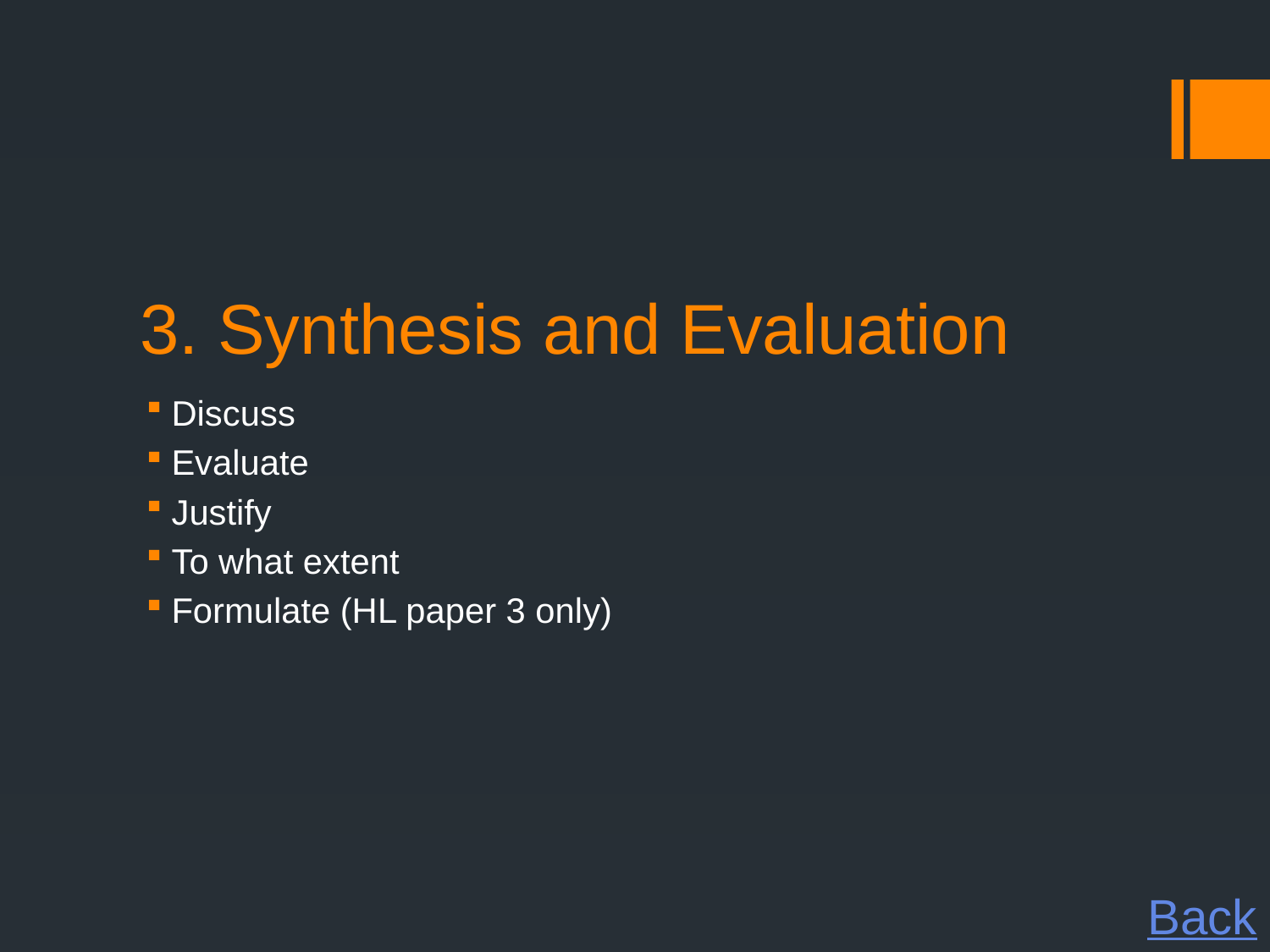

# 3. Synthesis and Evaluation
Discuss
Evaluate
Justify
To what extent
Formulate (HL paper 3 only)

Back